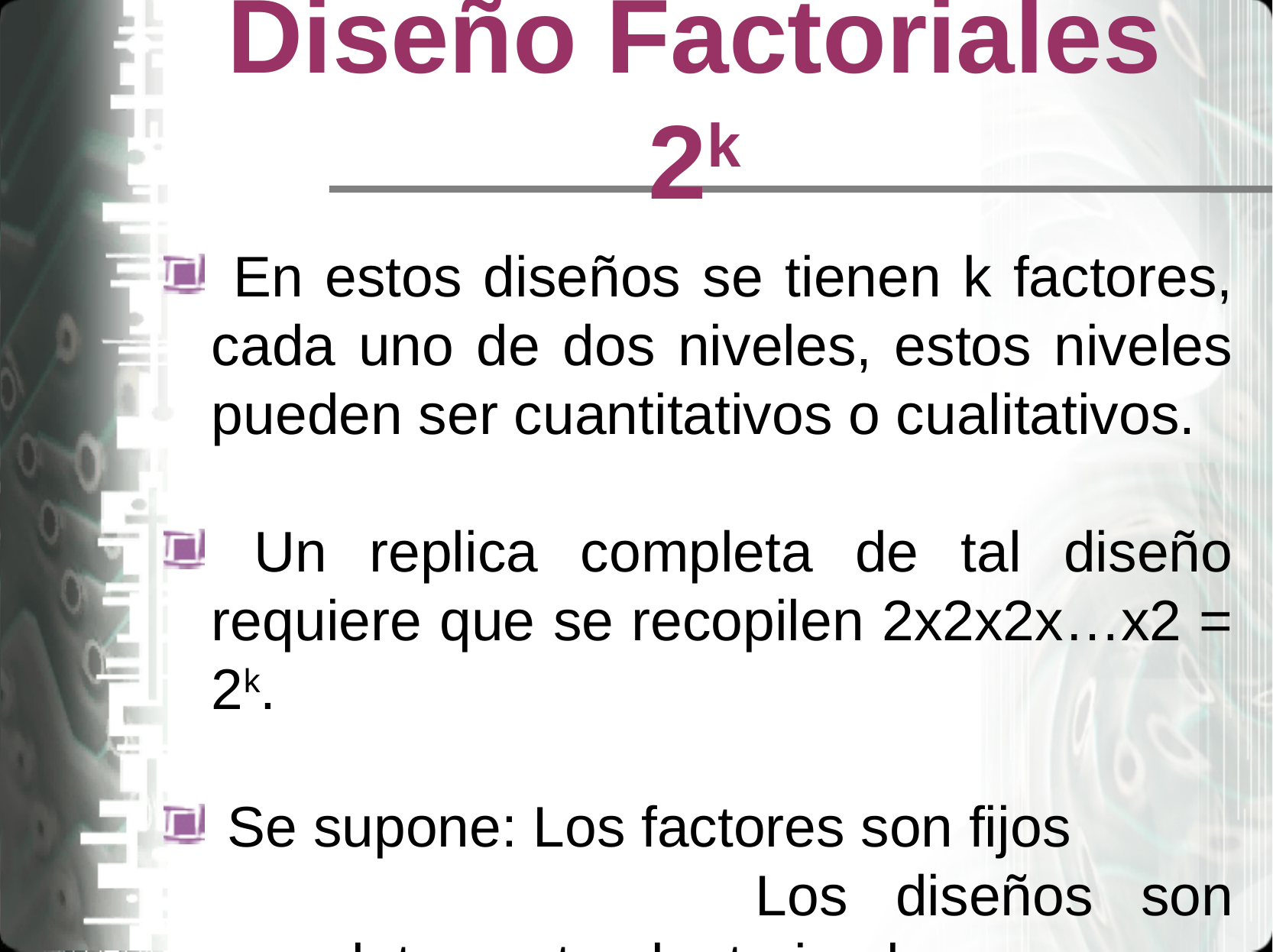

# Diseño Factoriales 2k
 En estos diseños se tienen k factores, cada uno de dos niveles, estos niveles pueden ser cuantitativos o cualitativos.

 Un replica completa de tal diseño requiere que se recopilen 2x2x2x…x2 = 2k.

 Se supone: Los factores son fijos
		         Los diseños son completamente aleatorizados.
                   Se satisface la suposición usual de normalidad.